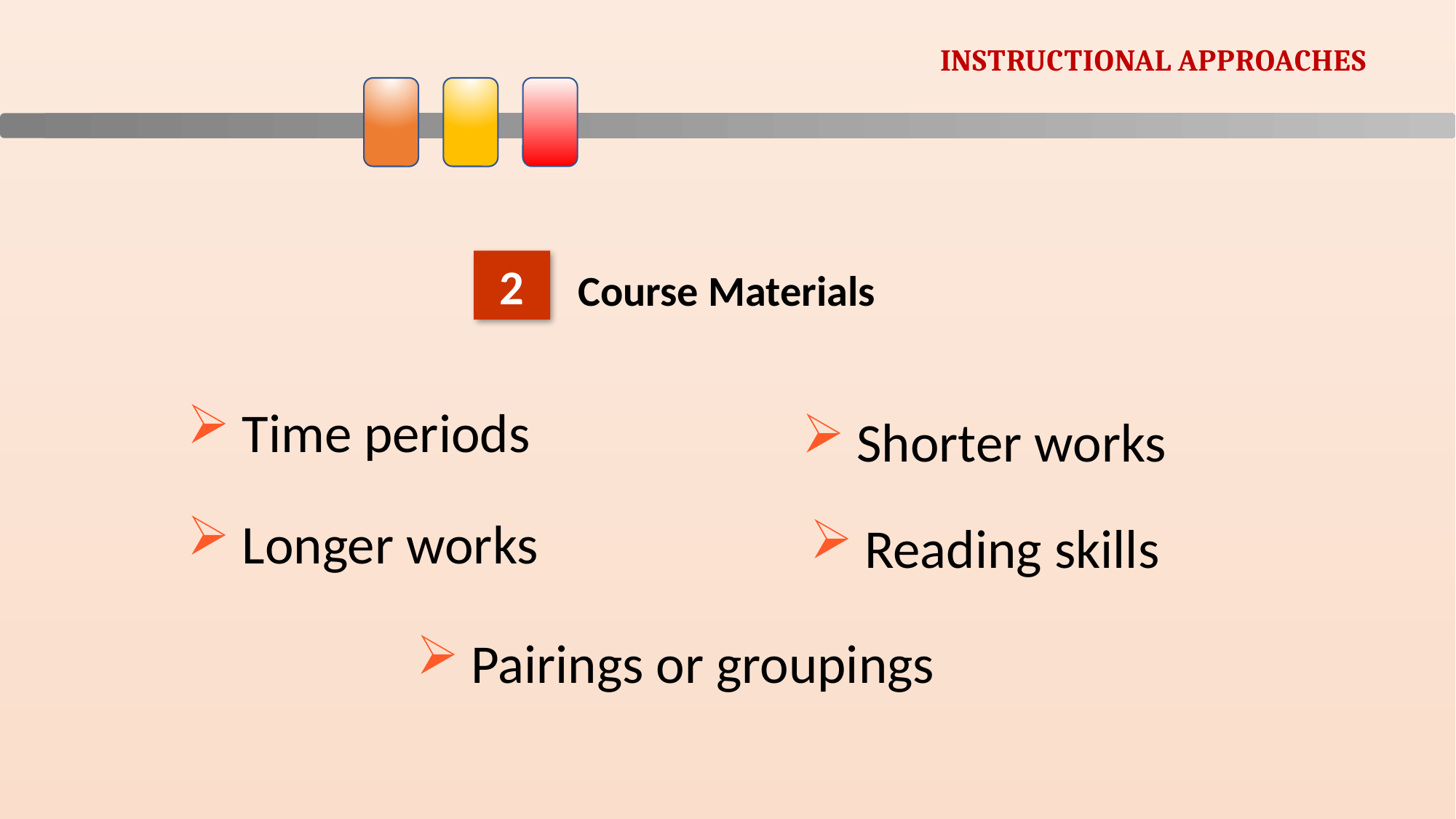

INSTRUCTIONAL APPROACHES

2
Course Materials
3
Time periods
Shorter works
Longer works
Reading skills
Pairings or groupings